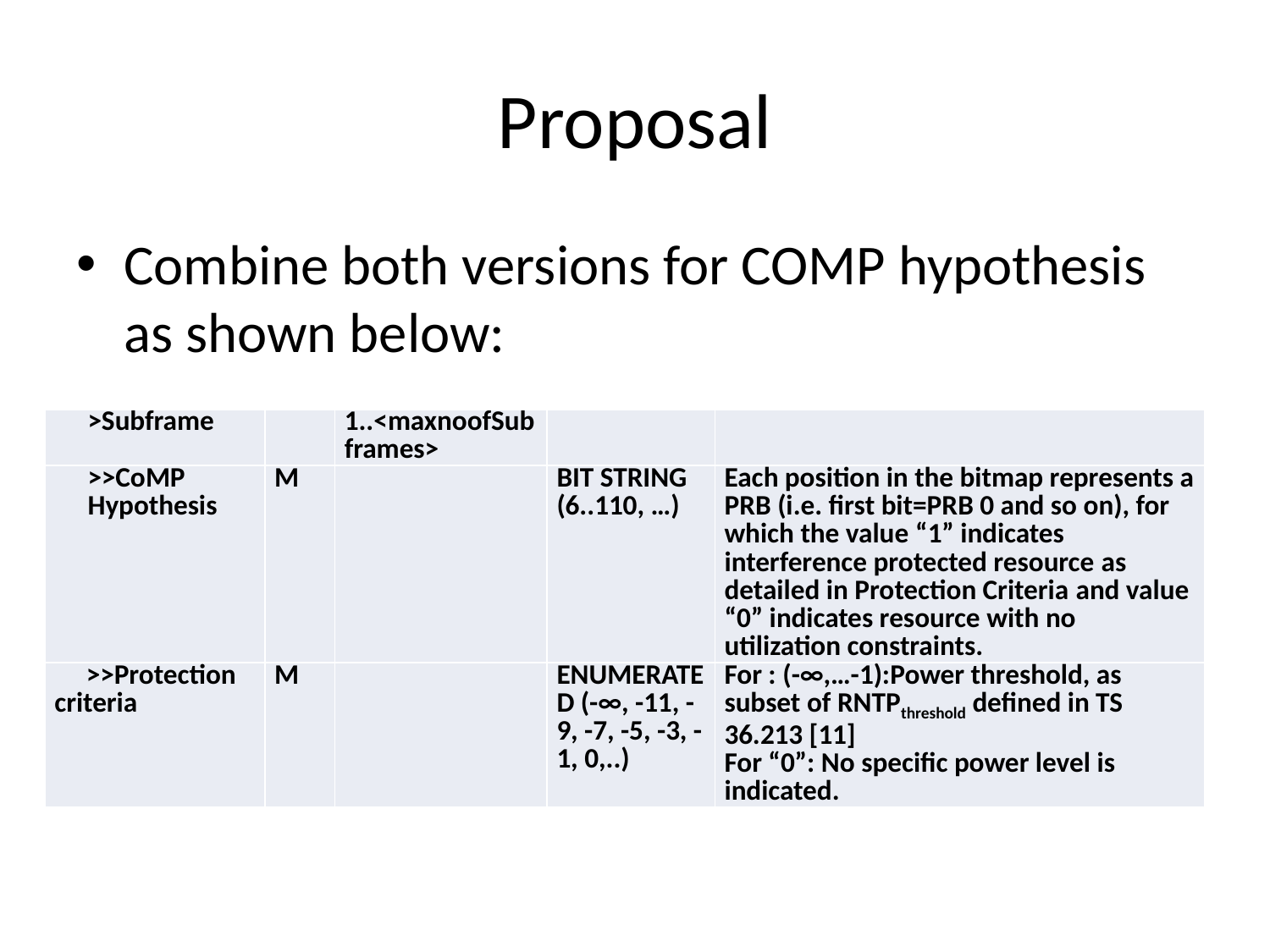

# Proposal
Combine both versions for COMP hypothesis as shown below:

| >Subframe |  | 1..<maxnoofSubframes> |  |  |
| --- | --- | --- | --- | --- |
| >>CoMP Hypothesis | M |  | BIT STRING (6..110, …) | Each position in the bitmap represents a PRB (i.e. first bit=PRB 0 and so on), for which the value “1” indicates interference protected resource as detailed in Protection Criteria and value “0” indicates resource with no utilization constraints. |
| >>Protection criteria | M |  | ENUMERATED (-∞, -11, -9, -7, -5, -3, -1, 0,..) | For : (-∞,…-1):Power threshold, as subset of RNTPthreshold defined in TS 36.213 [11] For “0”: No specific power level is indicated. |